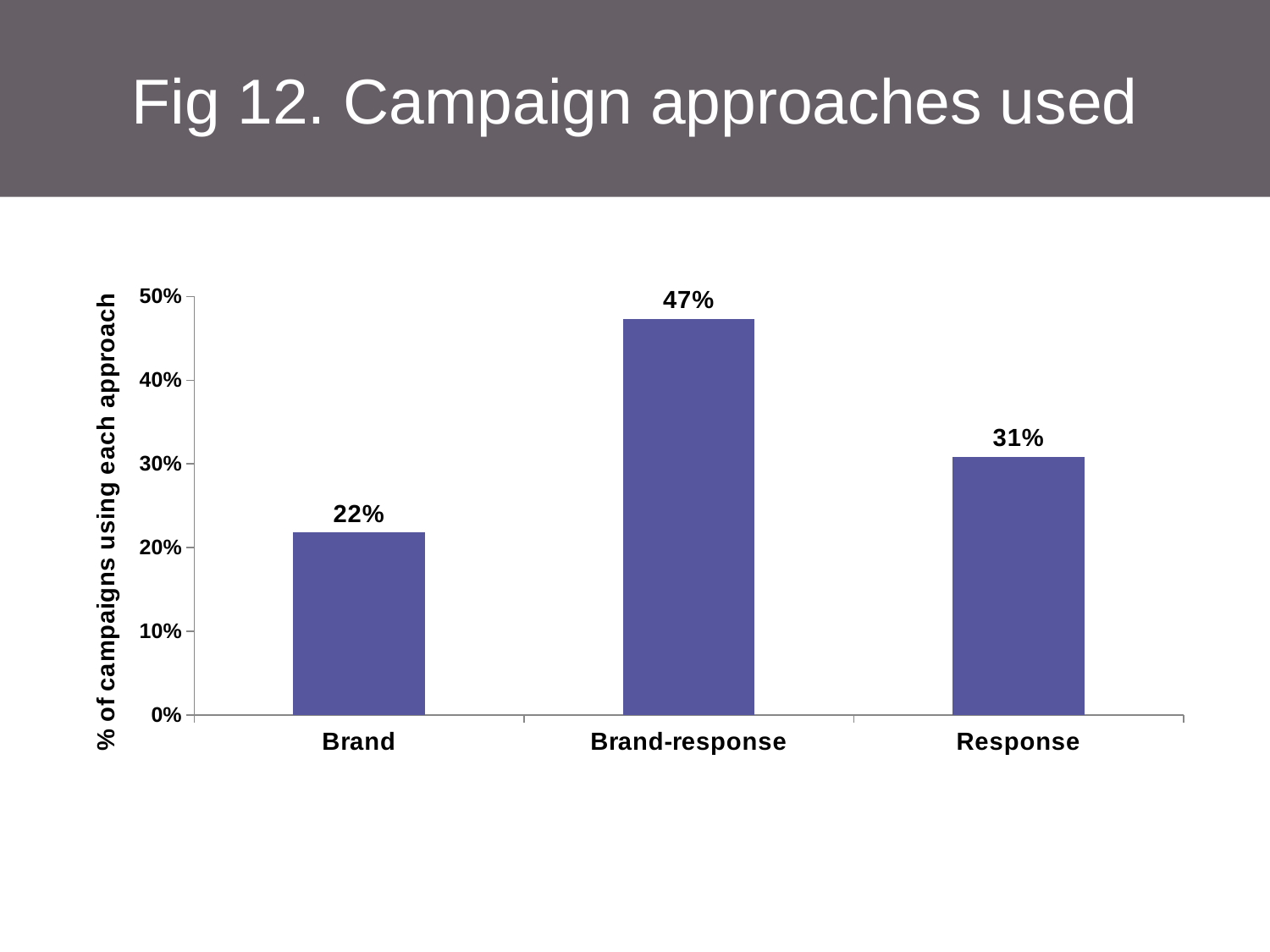

# Fig 12. Campaign approaches used

### Chart

| Category | % campaigns |
|---|---|
| Brand | 0.218085106382979 |
| Brand-response | 0.473404255319149 |
| Response | 0.308510638297872 |